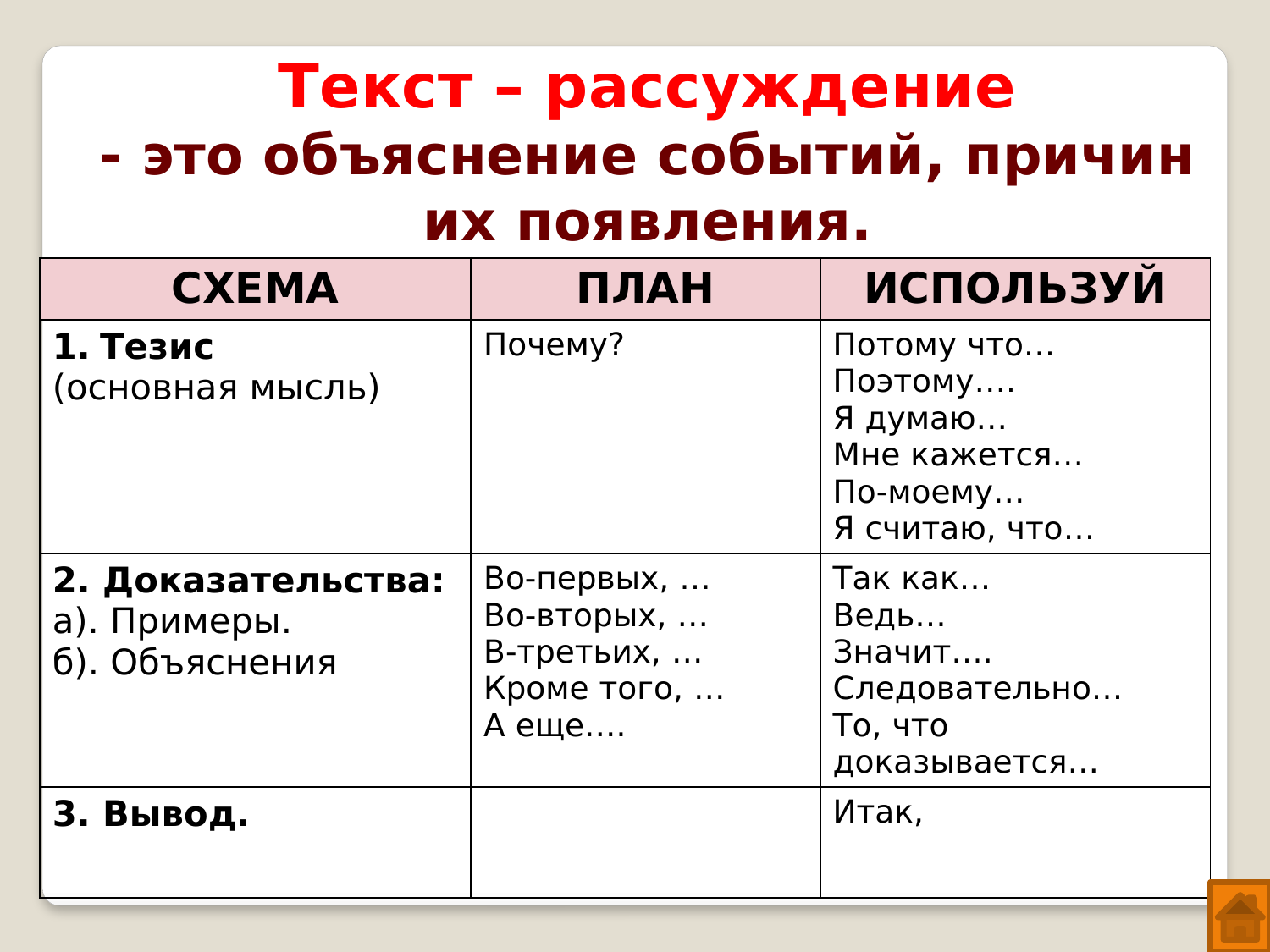

Текст – рассуждение
- это объяснение событий, причин их появления.
| СХЕМА | ПЛАН | ИСПОЛЬЗУЙ |
| --- | --- | --- |
| Тезис (основная мысль) | Почему? | Потому что… Поэтому…. Я думаю… Мне кажется… По-моему… Я считаю, что… |
| 2. Доказательства: а). Примеры. б). Объяснения | Во-первых, … Во-вторых, … В-третьих, … Кроме того, … А еще…. | Так как… Ведь… Значит…. Следовательно… То, что доказывается… |
| 3. Вывод. |  | Итак, |